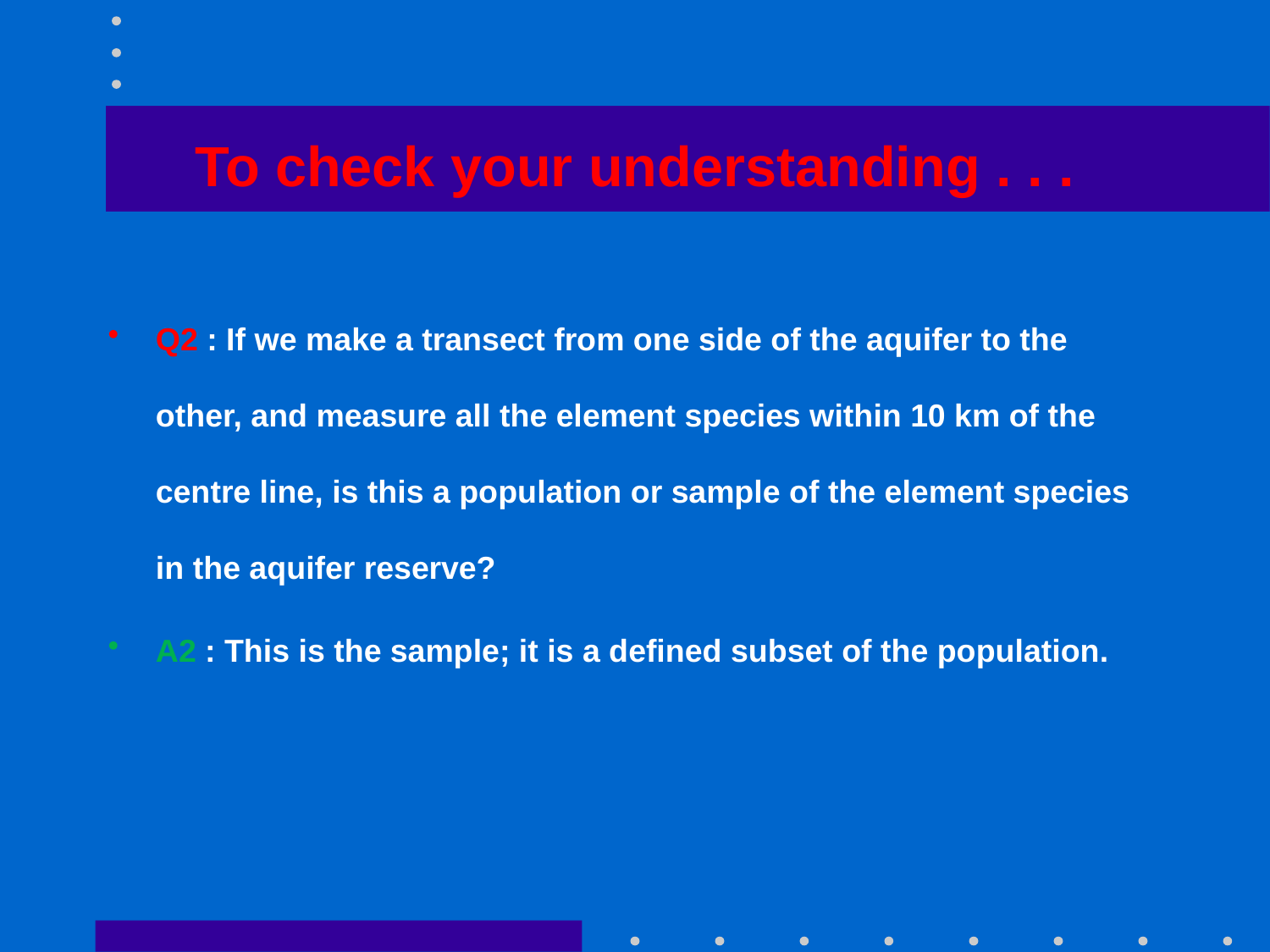

# To check your understanding . . .
Q2 : If we make a transect from one side of the aquifer to the other, and measure all the element species within 10 km of the centre line, is this a population or sample of the element species in the aquifer reserve?
A2 : This is the sample; it is a defined subset of the population.